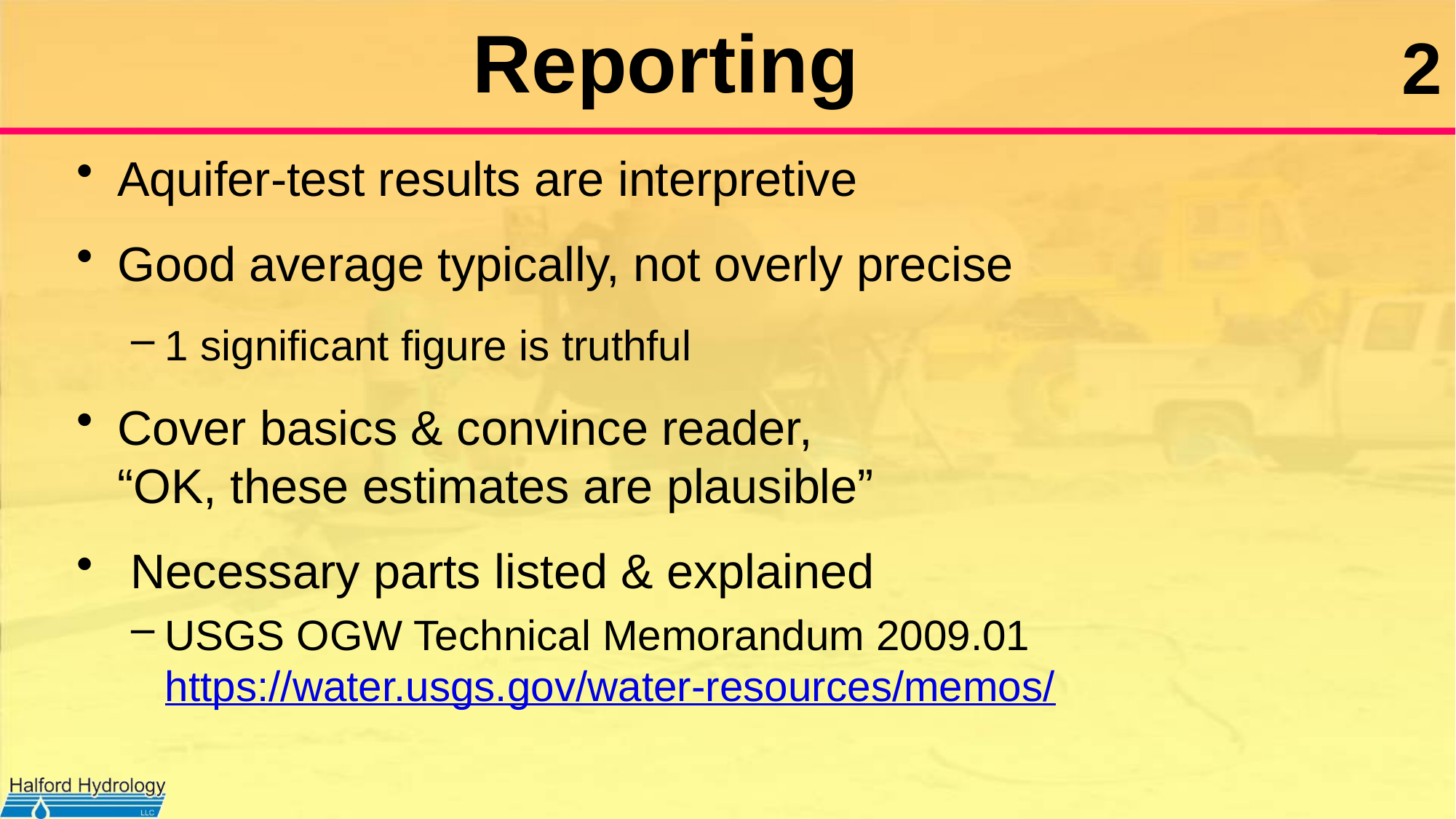

# Reporting
Aquifer-test results are interpretive
Good average typically, not overly precise
1 significant figure is truthful
Cover basics & convince reader,
“OK, these estimates are plausible”
 Necessary parts listed & explained
USGS OGW Technical Memorandum 2009.01
https://water.usgs.gov/water-resources/memos/